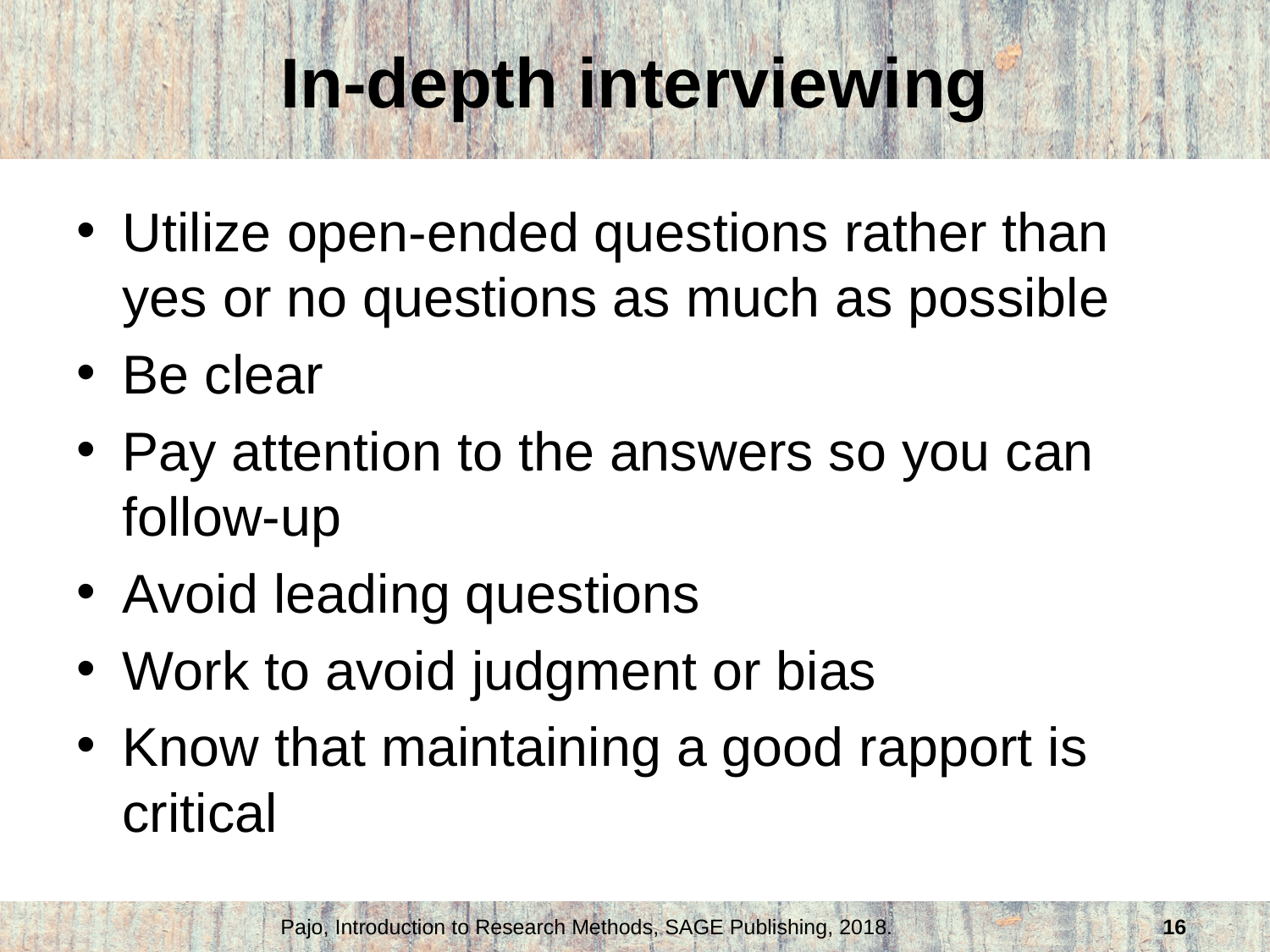

# In-depth interviewing
Utilize open-ended questions rather than yes or no questions as much as possible
Be clear
Pay attention to the answers so you can follow-up
Avoid leading questions
Work to avoid judgment or bias
Know that maintaining a good rapport is critical
Pajo, Introduction to Research Methods, SAGE Publishing, 2018.
16